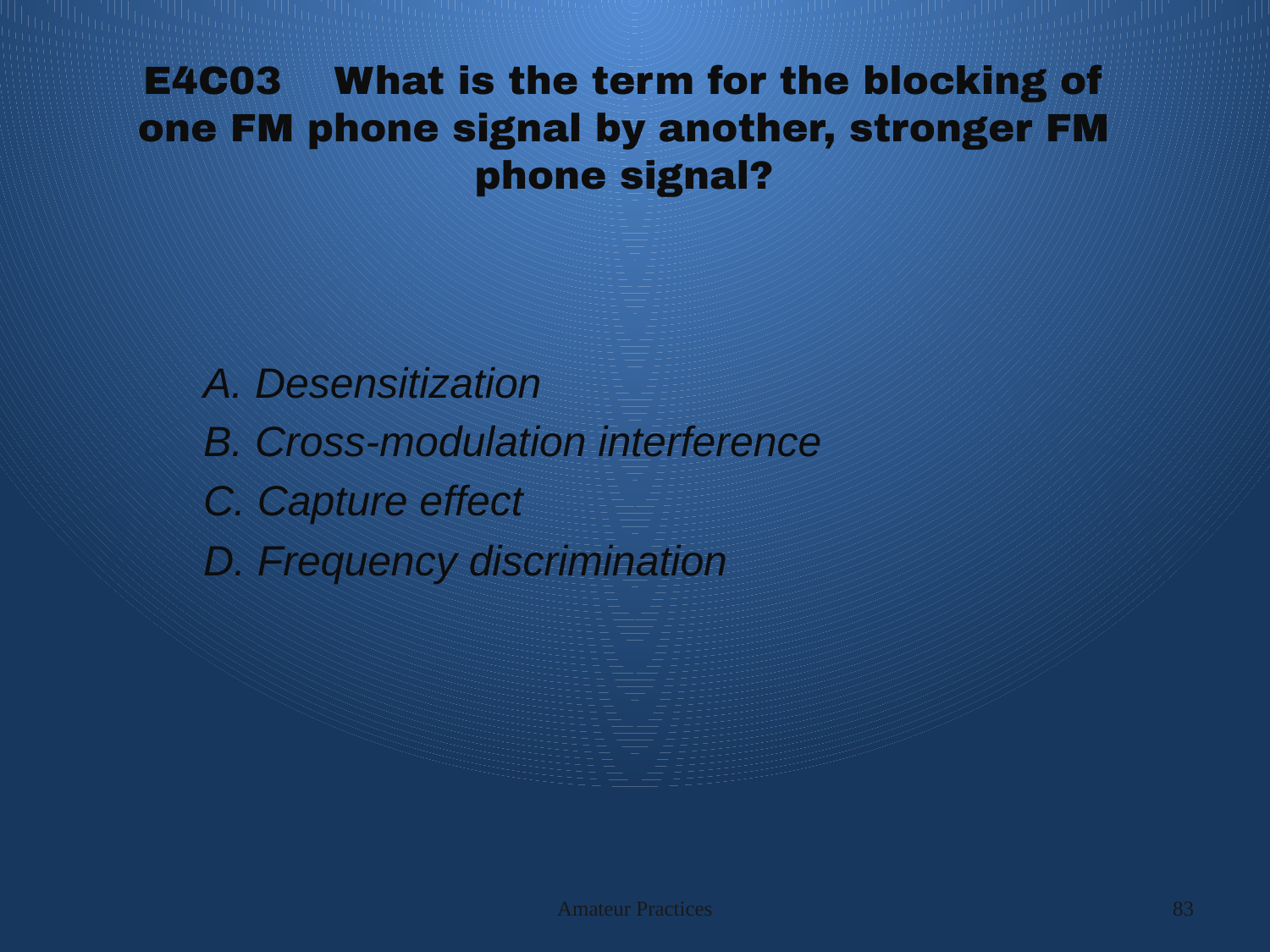

# E4C03    What is the term for the blocking of one FM phone signal by another, stronger FM phone signal?
A. Desensitization
B. Cross-modulation interference
C. Capture effect
D. Frequency discrimination
Amateur Practices
83